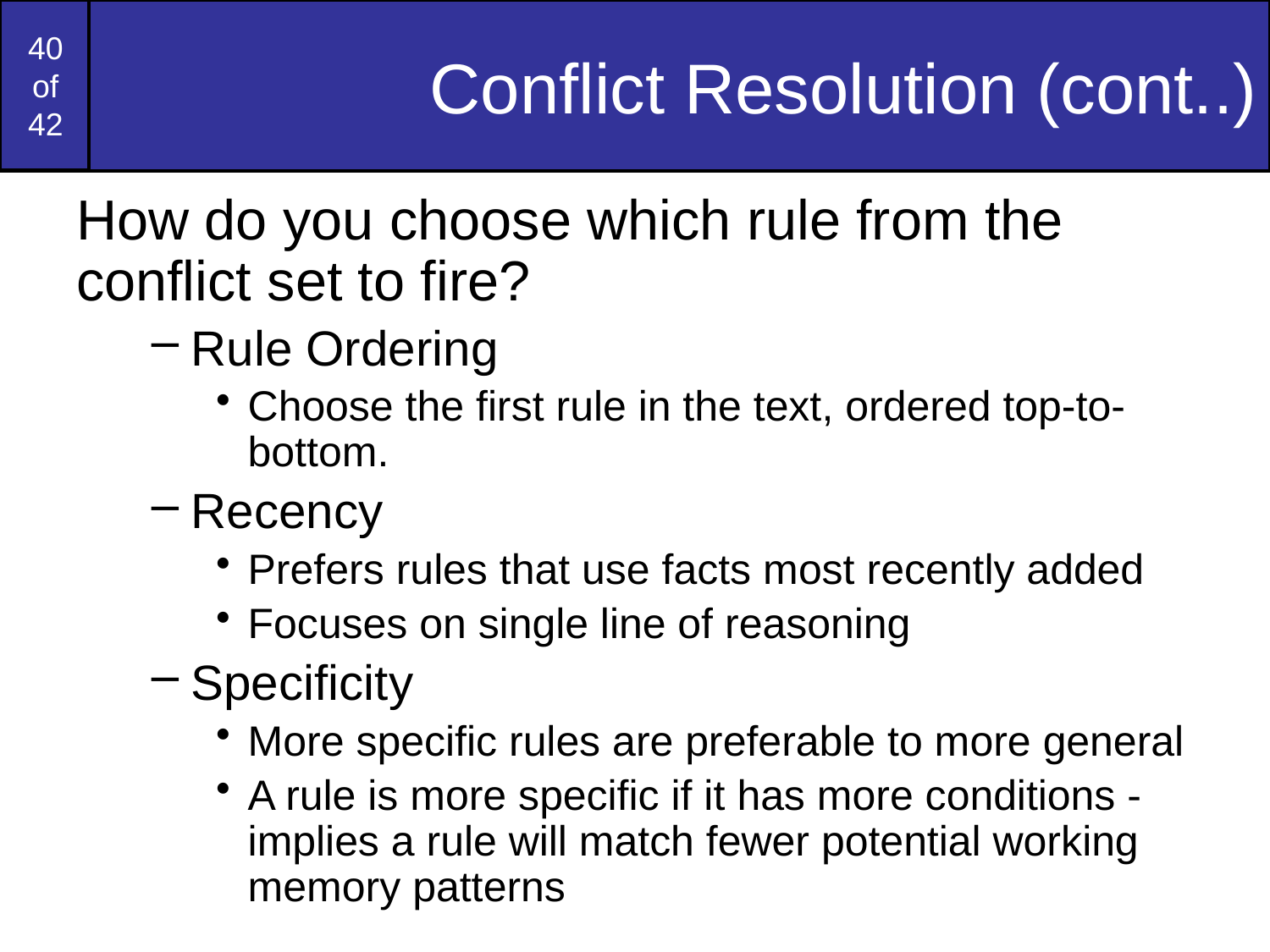

# Conflict Resolution (cont..)
How do you choose which rule from the conflict set to fire?
Rule Ordering
Choose the first rule in the text, ordered top-to-bottom.
Recency
Prefers rules that use facts most recently added
Focuses on single line of reasoning
Specificity
More specific rules are preferable to more general
A rule is more specific if it has more conditions - implies a rule will match fewer potential working memory patterns